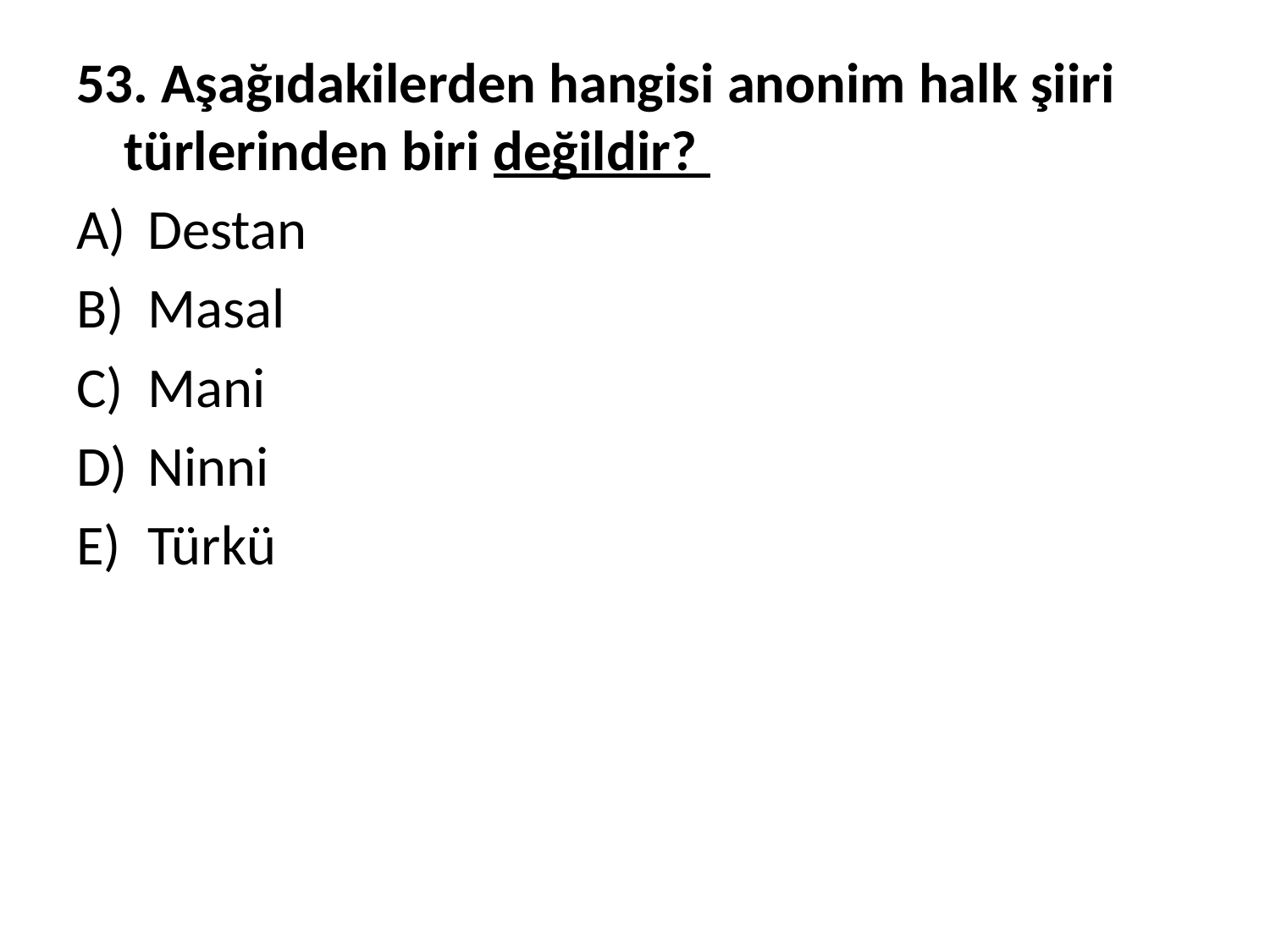

53. Aşağıdakilerden hangisi anonim halk şiiri türlerinden biri değildir?
Destan
B)	Masal
C)	Mani
D)	Ninni
E)	Türkü